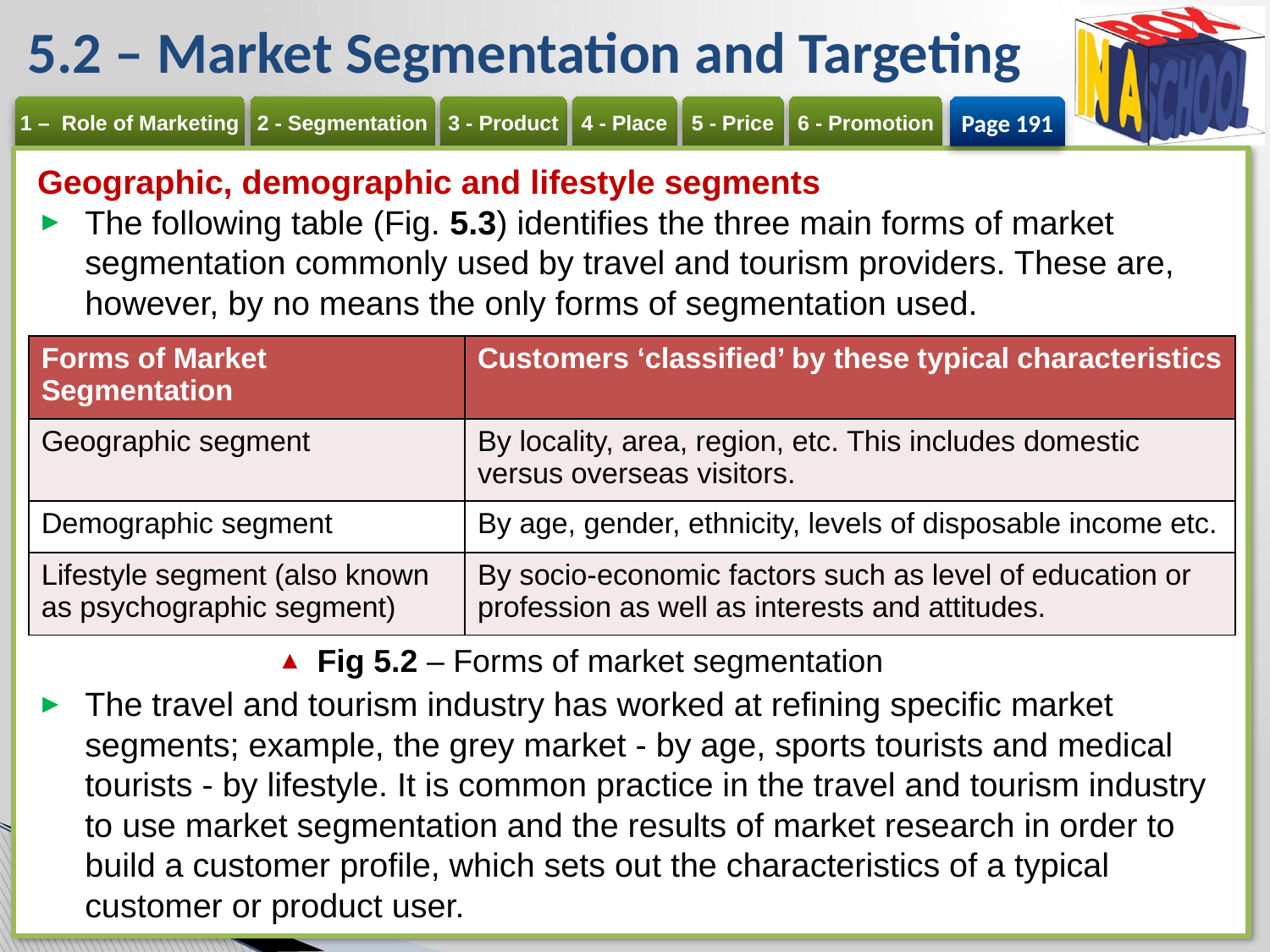

# 5.2 – Market Segmentation and Targeting
Page 191
Geographic, demographic and lifestyle segments
The following table (Fig. 5.3) identifies the three main forms of market segmentation commonly used by travel and tourism providers. These are, however, by no means the only forms of segmentation used.

The travel and tourism industry has worked at refining specific market segments; example, the grey market - by age, sports tourists and medical tourists - by lifestyle. It is common practice in the travel and tourism industry to use market segmentation and the results of market research in order to build a customer profile, which sets out the characteristics of a typical customer or product user.
| Forms of Market Segmentation | Customers ‘classified’ by these typical characteristics |
| --- | --- |
| Geographic segment | By locality, area, region, etc. This includes domestic versus overseas visitors. |
| Demographic segment | By age, gender, ethnicity, levels of disposable income etc. |
| Lifestyle segment (also known as psychographic segment) | By socio-economic factors such as level of education or profession as well as interests and attitudes. |
Fig 5.2 – Forms of market segmentation